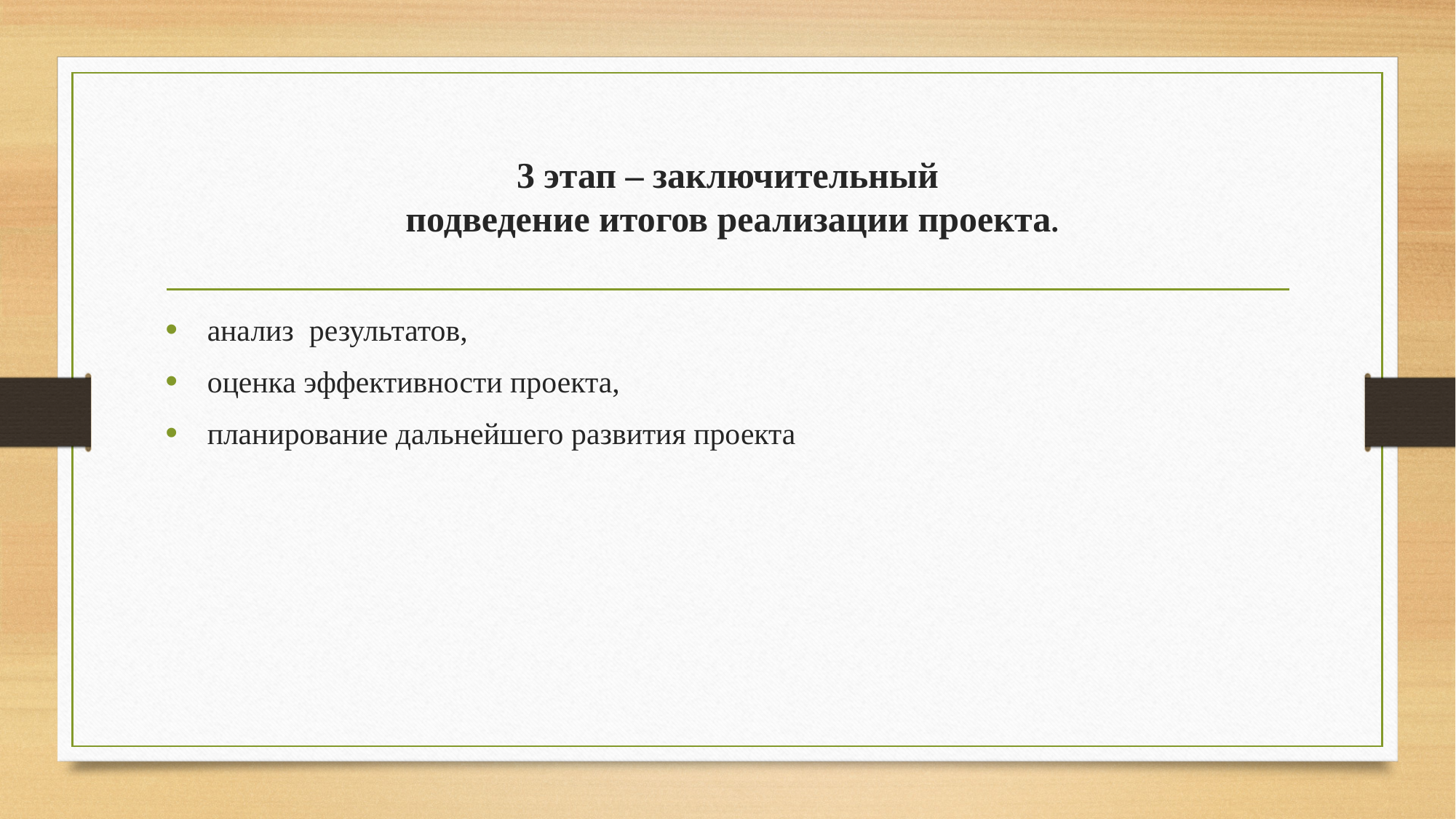

# 3 этап – заключительный подведение итогов реализации проекта.
 анализ  результатов,
 оценка эффективности проекта,
 планирование дальнейшего развития проекта